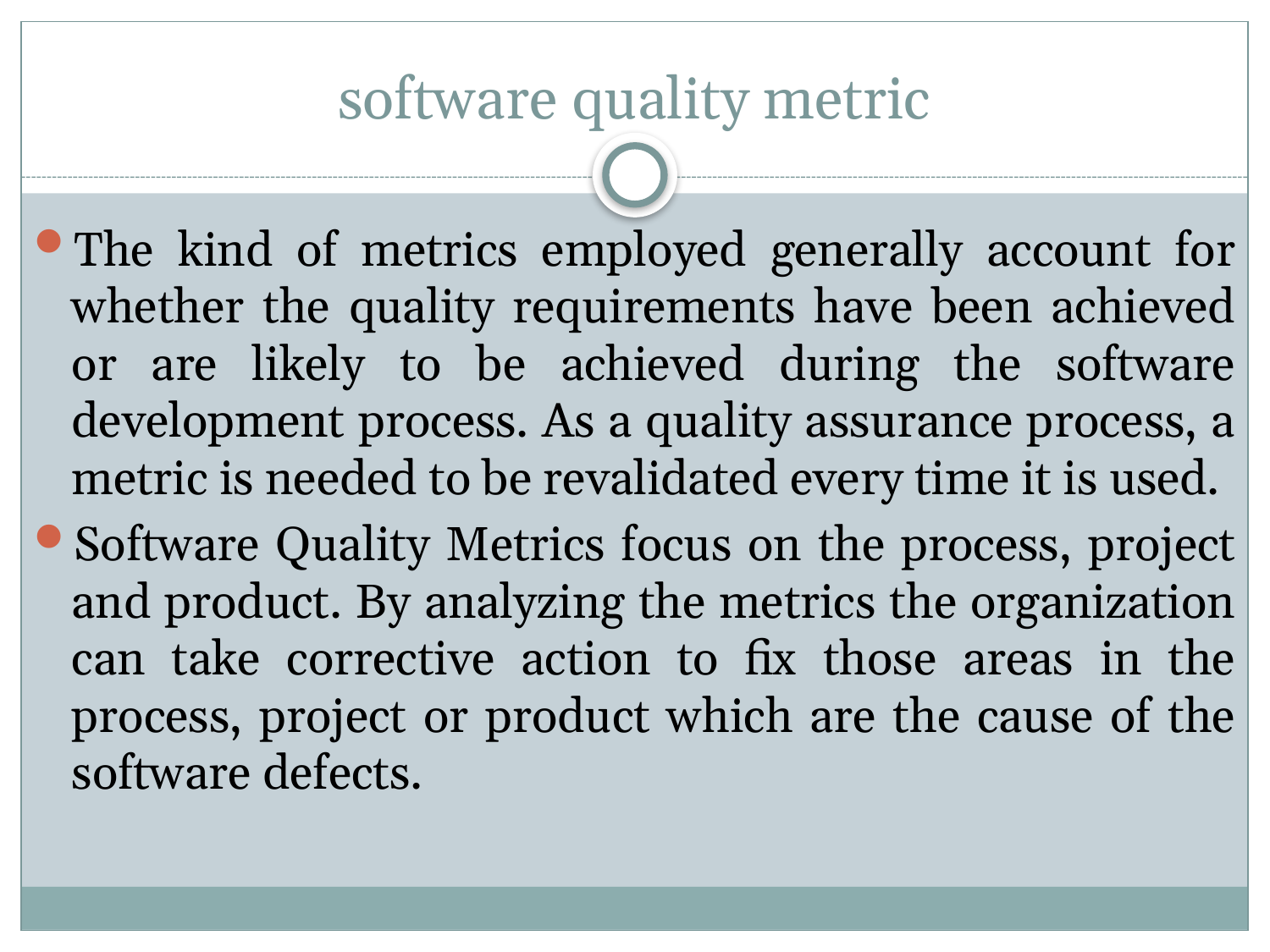

# software quality metric
The kind of metrics employed generally account for whether the quality requirements have been achieved or are likely to be achieved during the software development process. As a quality assurance process, a metric is needed to be revalidated every time it is used.
Software Quality Metrics focus on the process, project and product. By analyzing the metrics the organization can take corrective action to fix those areas in the process, project or product which are the cause of the software defects.